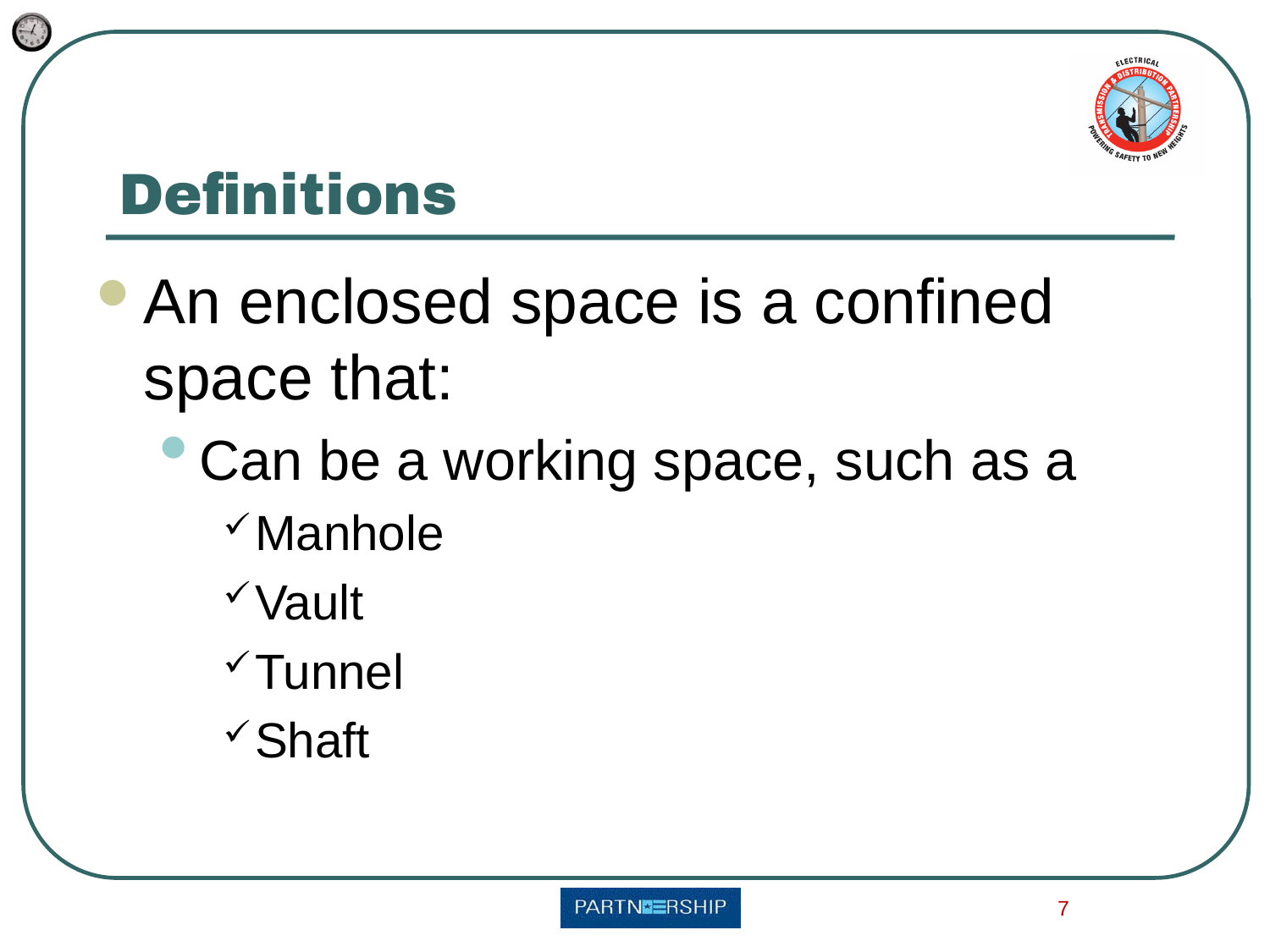

# Definitions
An enclosed space is a confined space that:
Can be a working space, such as a
Manhole
Vault
Tunnel
Shaft
7